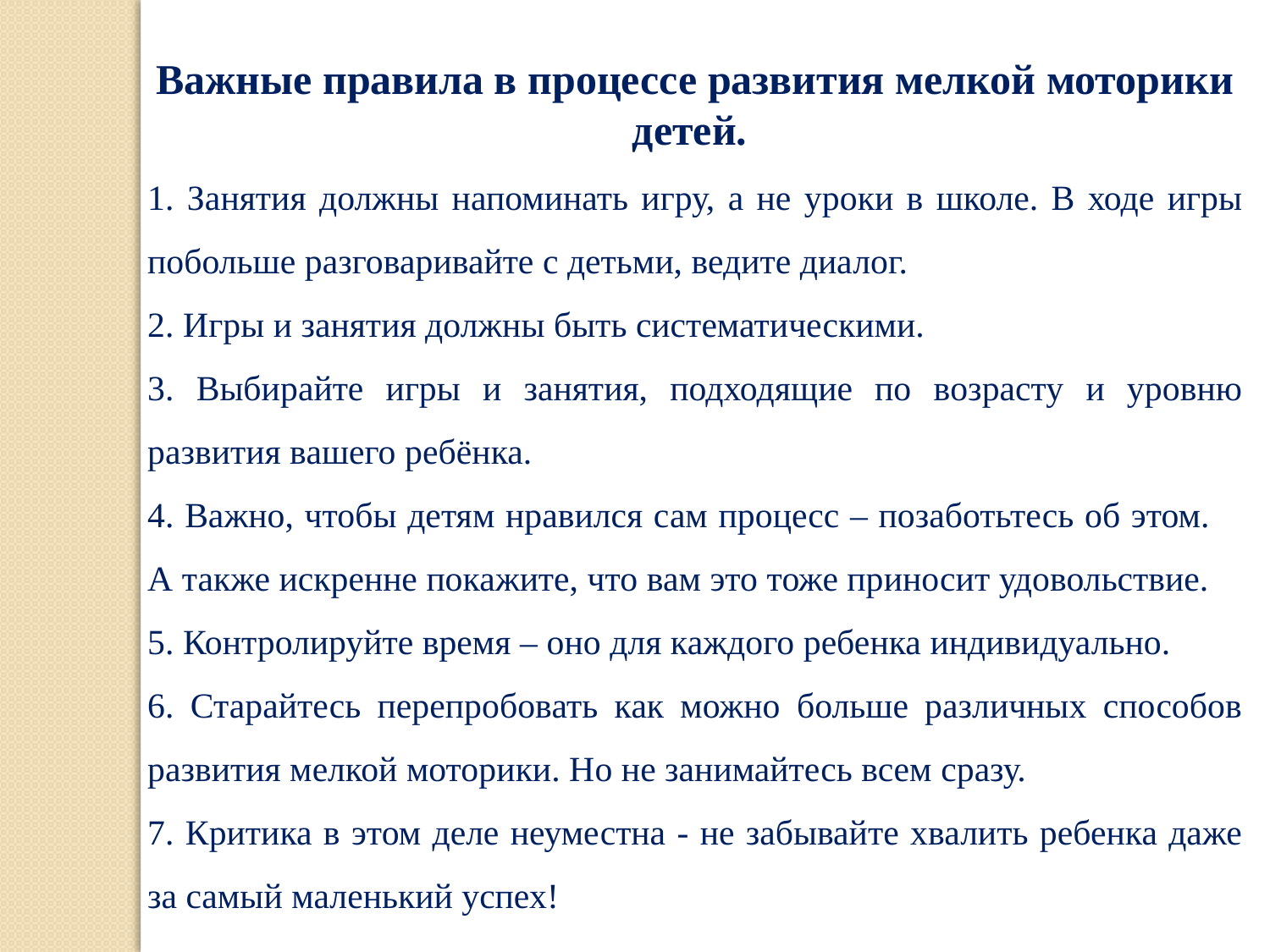

Важные правила в процессе развития мелкой моторики детей.
1. Занятия должны напоминать игру, а не уроки в школе. В ходе игры побольше разговаривайте с детьми, ведите диалог.
2. Игры и занятия должны быть систематическими.
3. Выбирайте игры и занятия, подходящие по возрасту и уровню развития вашего ребёнка.
4. Важно, чтобы детям нравился сам процесс – позаботьтесь об этом.    А также искренне покажите, что вам это тоже приносит удовольствие.
5. Контролируйте время – оно для каждого ребенка индивидуально.
6. Старайтесь перепробовать как можно больше различных способов развития мелкой моторики. Но не занимайтесь всем сразу.
7. Критика в этом деле неуместна - не забывайте хвалить ребенка даже за самый маленький успех!